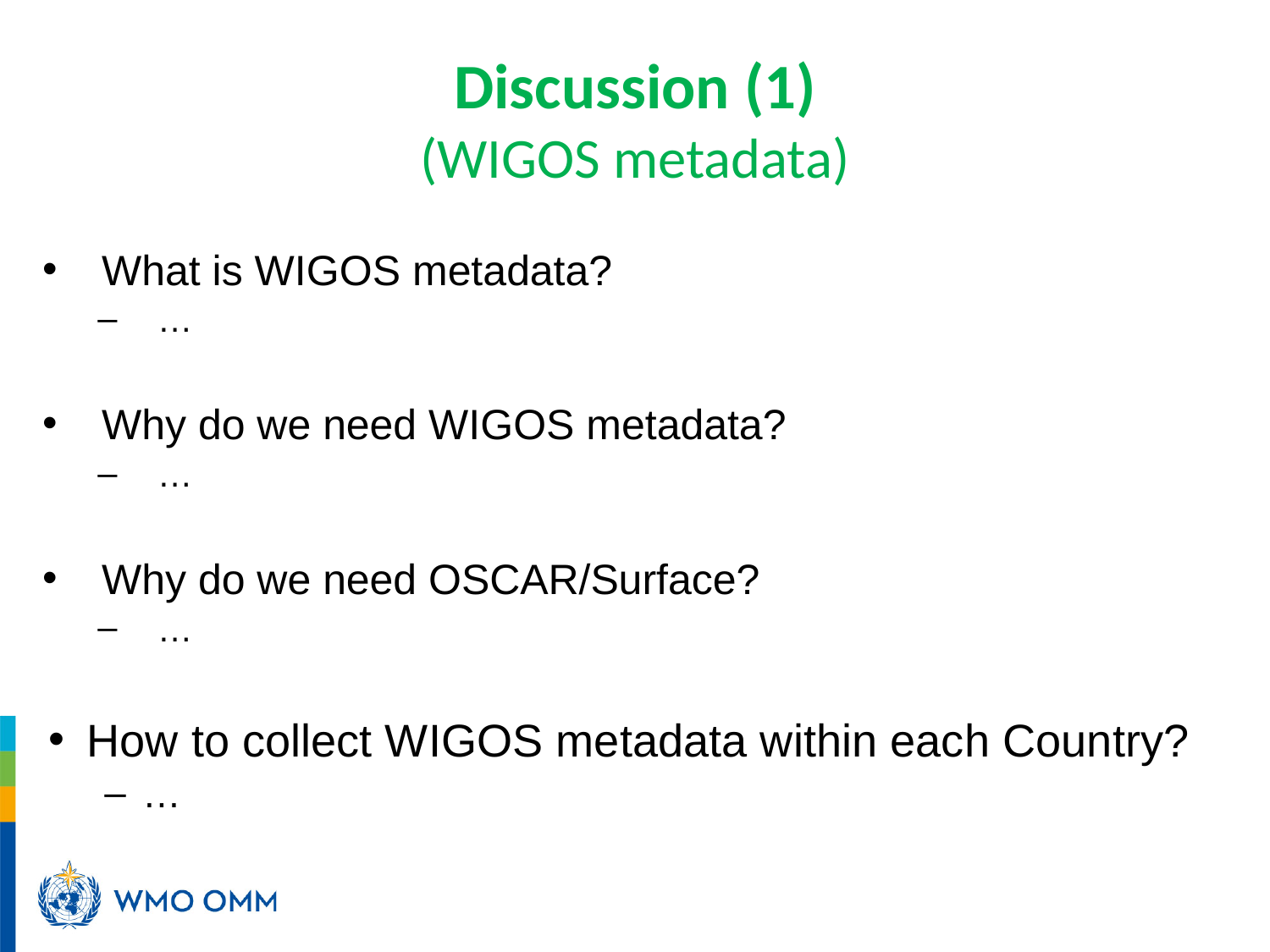

# Discussion (1) (WIGOS metadata)
What is WIGOS metadata?
…

Why do we need WIGOS metadata?
…

Why do we need OSCAR/Surface?
…

How to collect WIGOS metadata within each Country?
…